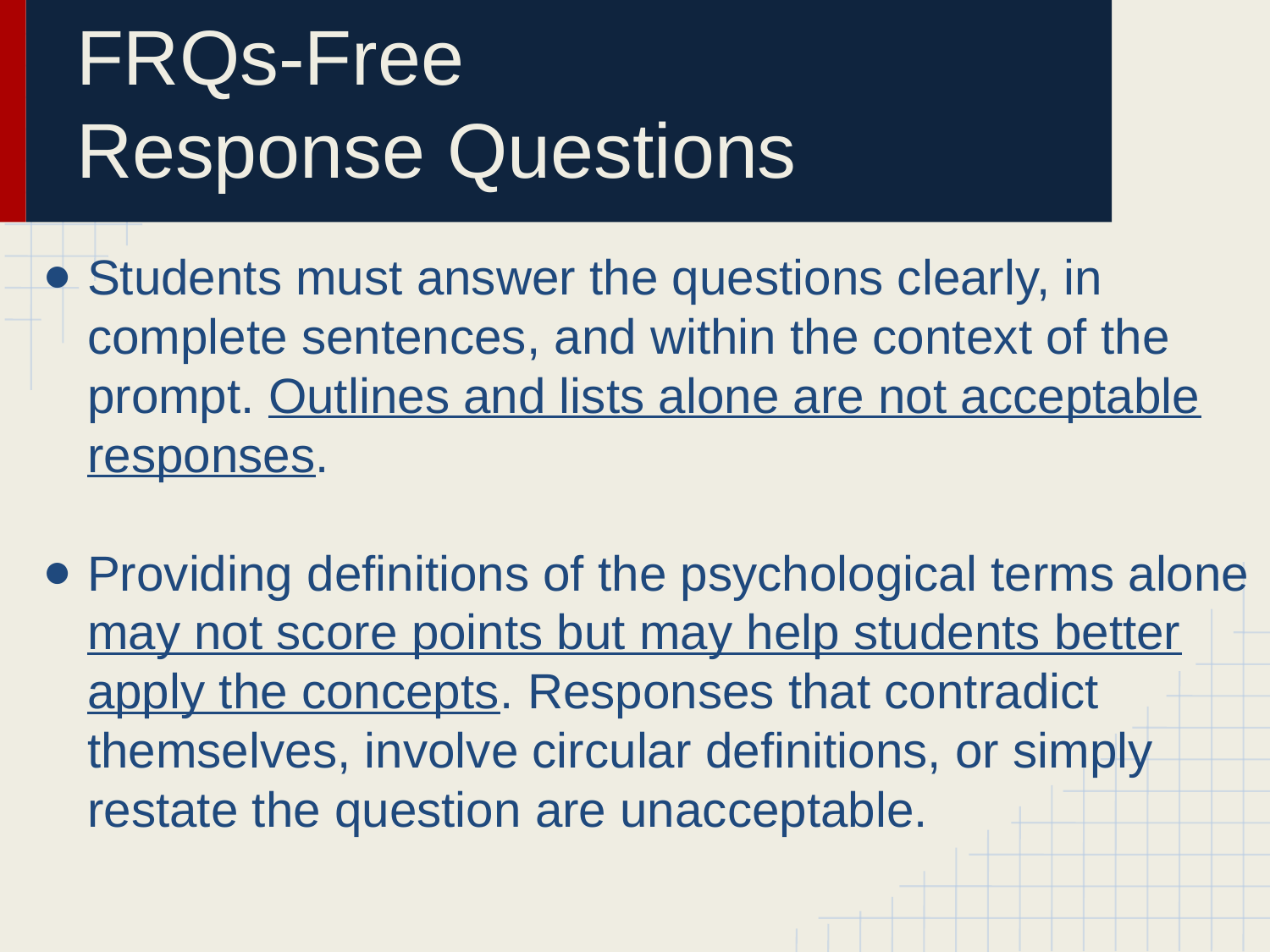

# FRQs-Free Response Questions
Students must answer the questions clearly, in complete sentences, and within the context of the prompt. Outlines and lists alone are not acceptable responses.

Providing definitions of the psychological terms alone may not score points but may help students better apply the concepts. Responses that contradict themselves, involve circular definitions, or simply restate the question are unacceptable.